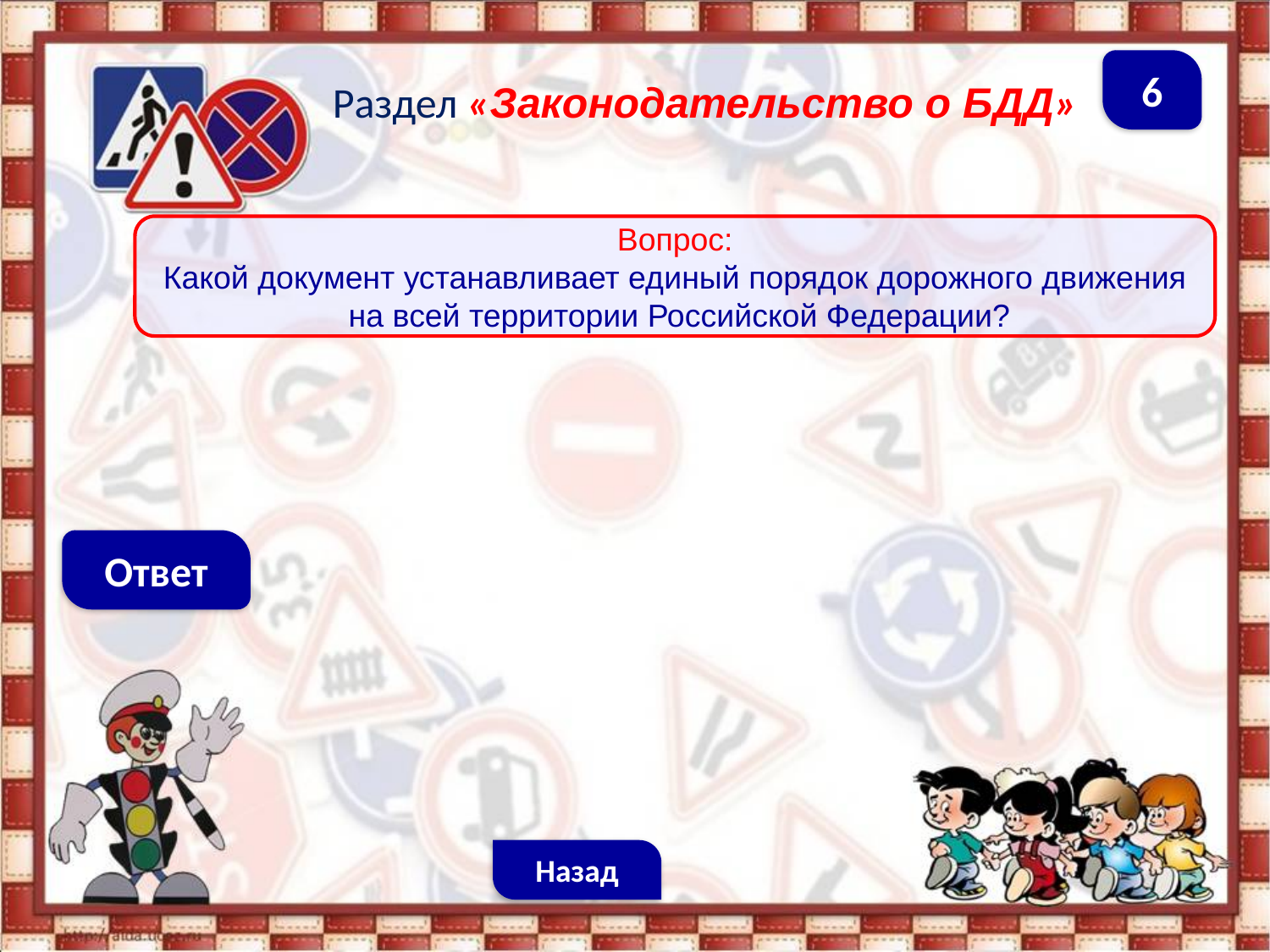

6
Раздел «Законодательство о БДД»

Вопрос:
Какой документ устанавливает единый порядок дорожного движения
 на всей территории Российской Федерации?

Ответ
Назад